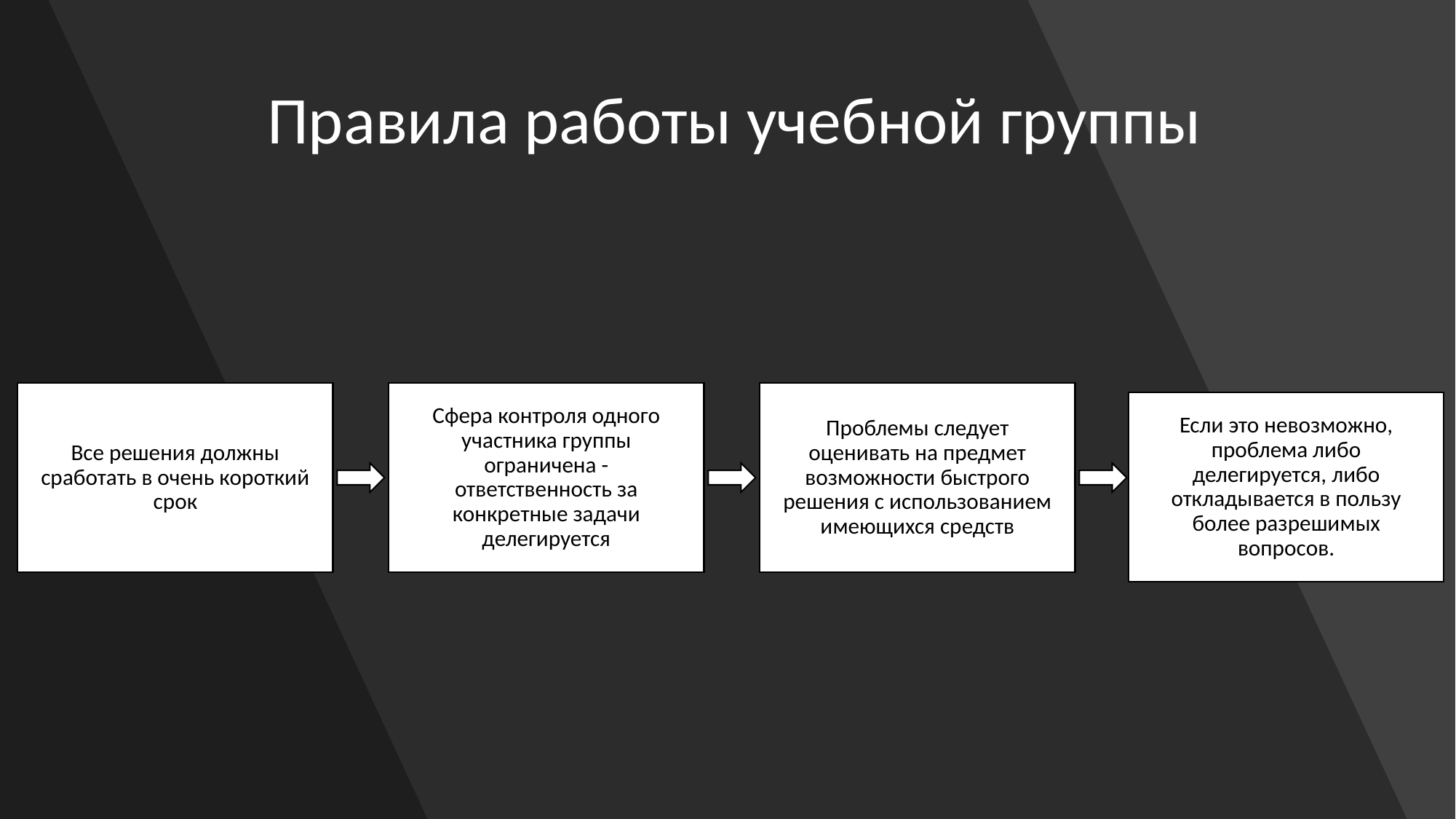

# Правила работы учебной группы
Все решения должны сработать в очень короткий срок
Сфера контроля одного участника группы ограничена - ответственность за конкретные задачи делегируется
Проблемы следует оценивать на предмет возможности быстрого решения с использованием имеющихся средств
Если это невозможно, проблема либо делегируется, либо откладывается в пользу более разрешимых вопросов.